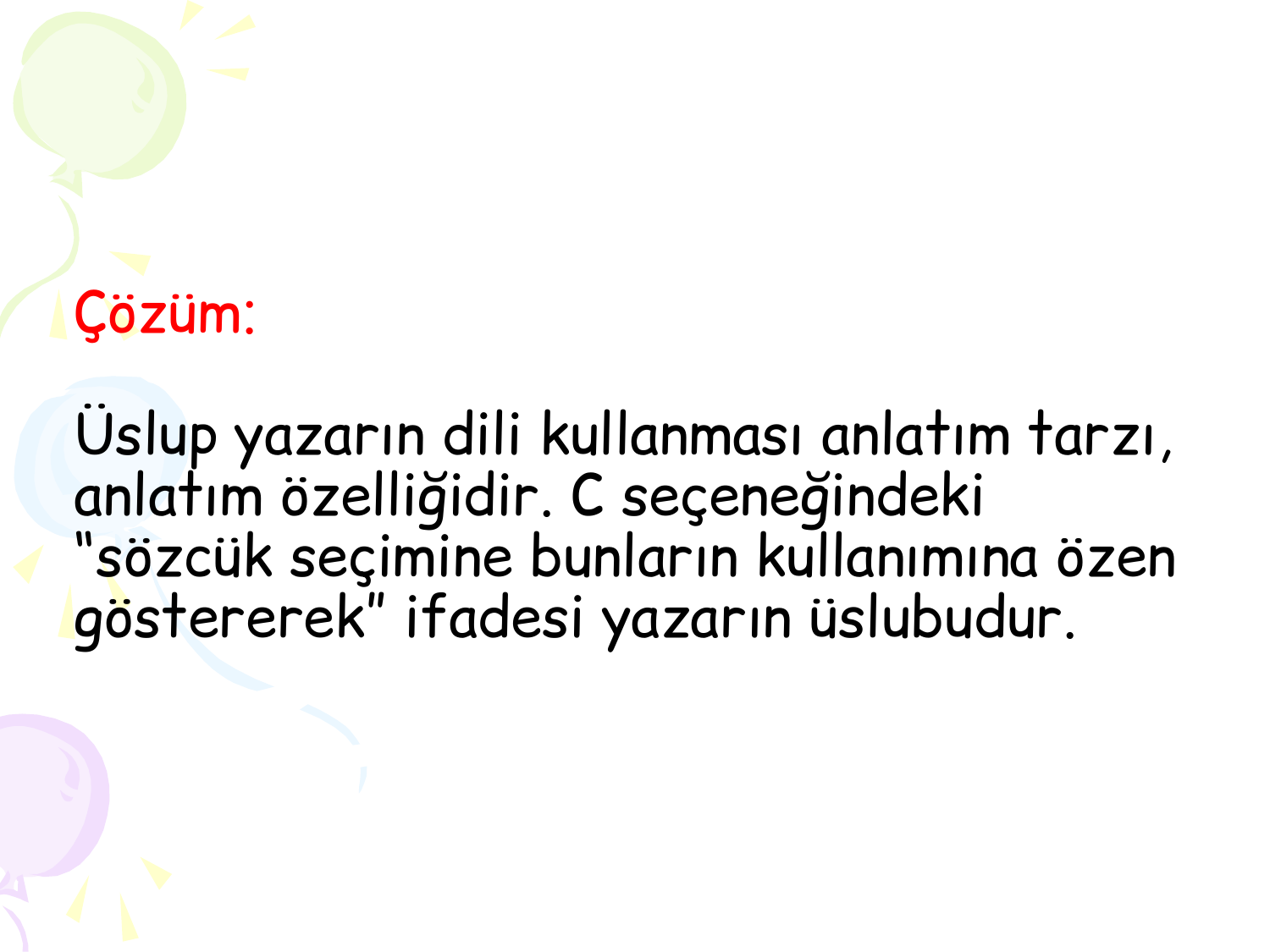

# Çözüm: Üslup yazarın dili kullanması anlatım tarzı, anlatım özelliğidir. C seçeneğindeki “sözcük seçimine bunların kullanımına özen göstererek” ifadesi yazarın üslubudur.